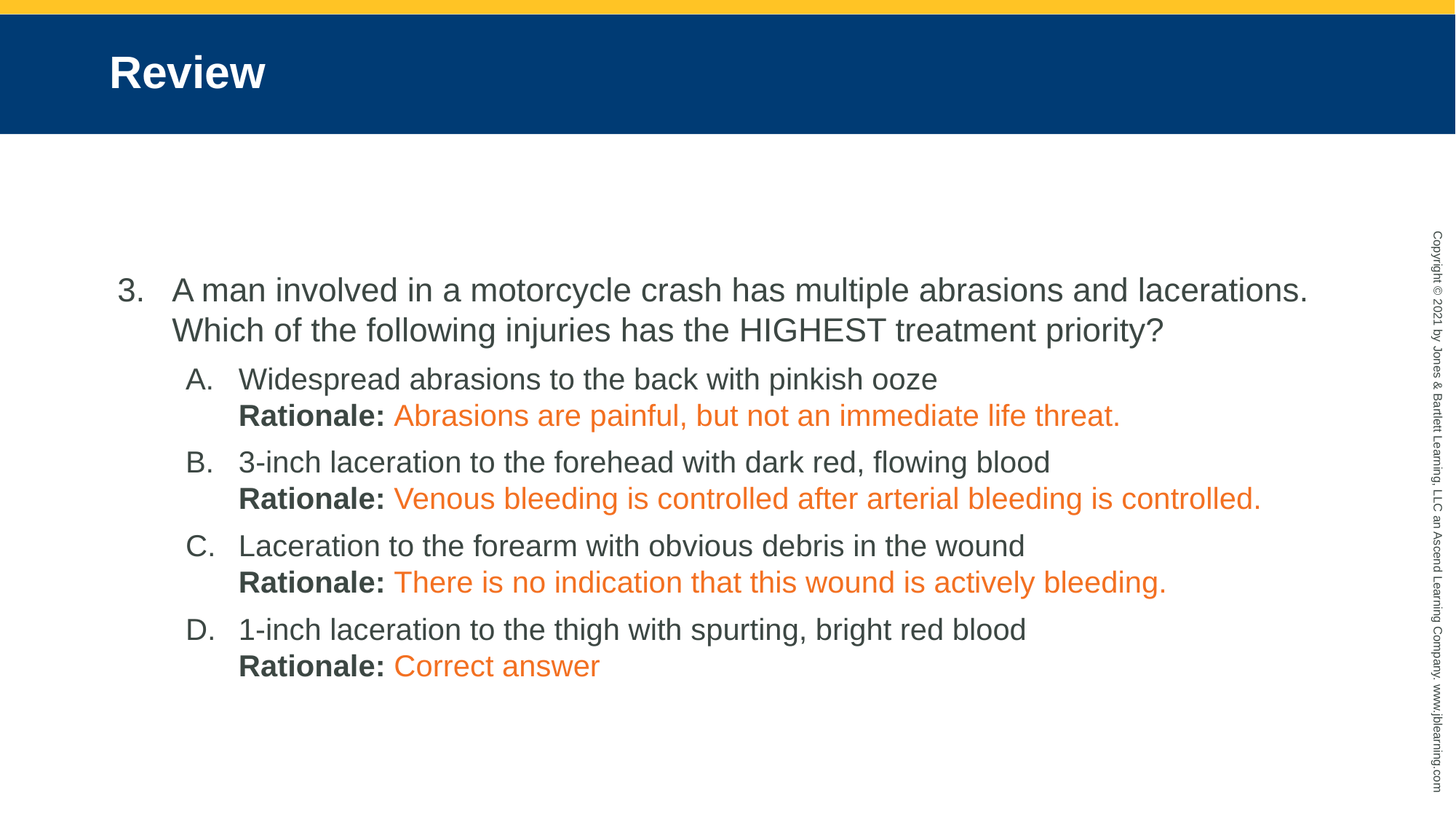

# Review
A man involved in a motorcycle crash has multiple abrasions and lacerations. Which of the following injuries has the HIGHEST treatment priority?
Widespread abrasions to the back with pinkish ooze
Rationale: Abrasions are painful, but not an immediate life threat.
3-inch laceration to the forehead with dark red, flowing blood
Rationale: Venous bleeding is controlled after arterial bleeding is controlled.
Laceration to the forearm with obvious debris in the wound
Rationale: There is no indication that this wound is actively bleeding.
1-inch laceration to the thigh with spurting, bright red blood
Rationale: Correct answer